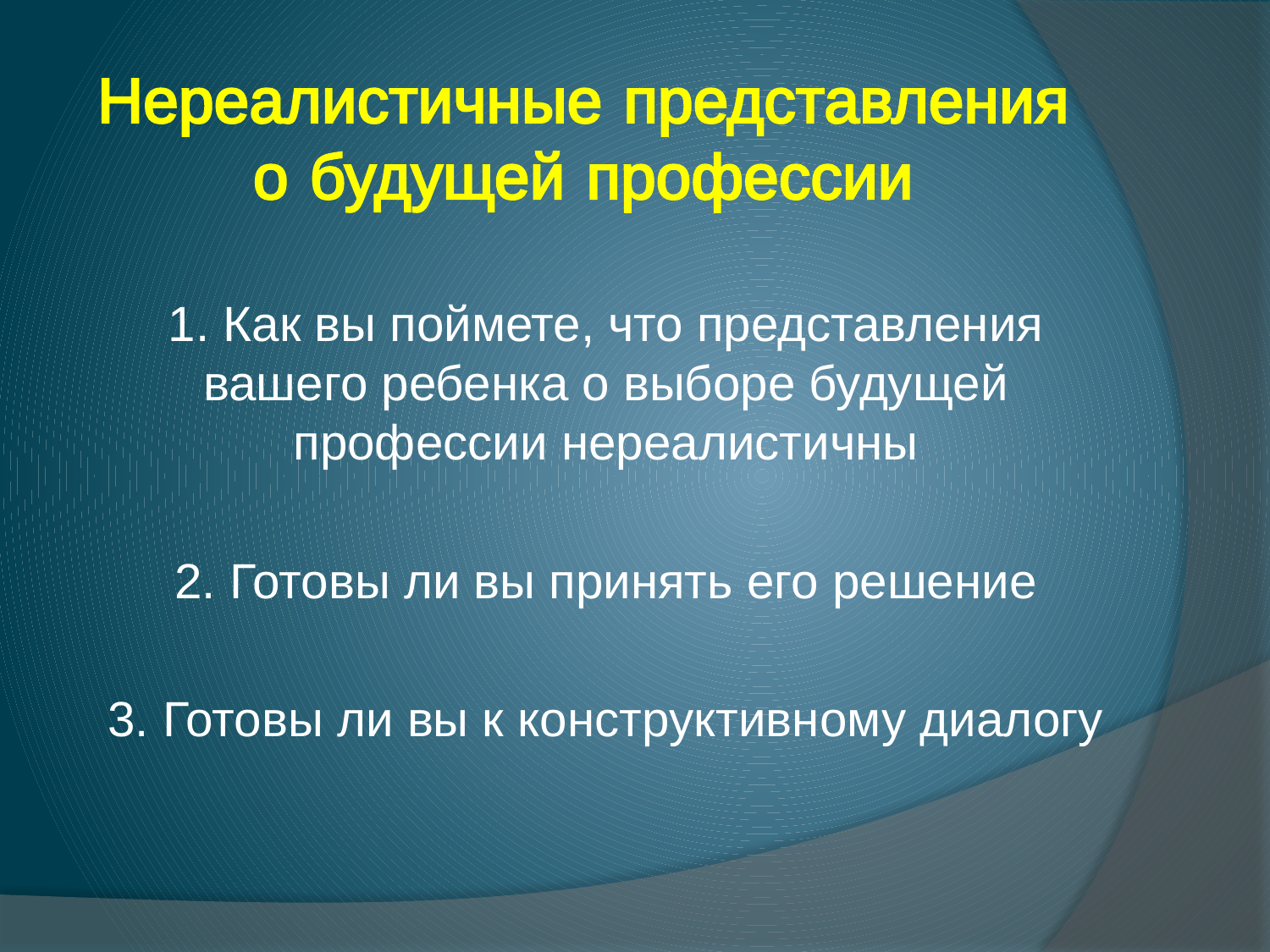

# Нереалистичные представления о будущей профессии
1. Как вы поймете, что представления вашего ребенка о выборе будущей профессии нереалистичны

2. Готовы ли вы принять его решение

3. Готовы ли вы к конструктивному диалогу